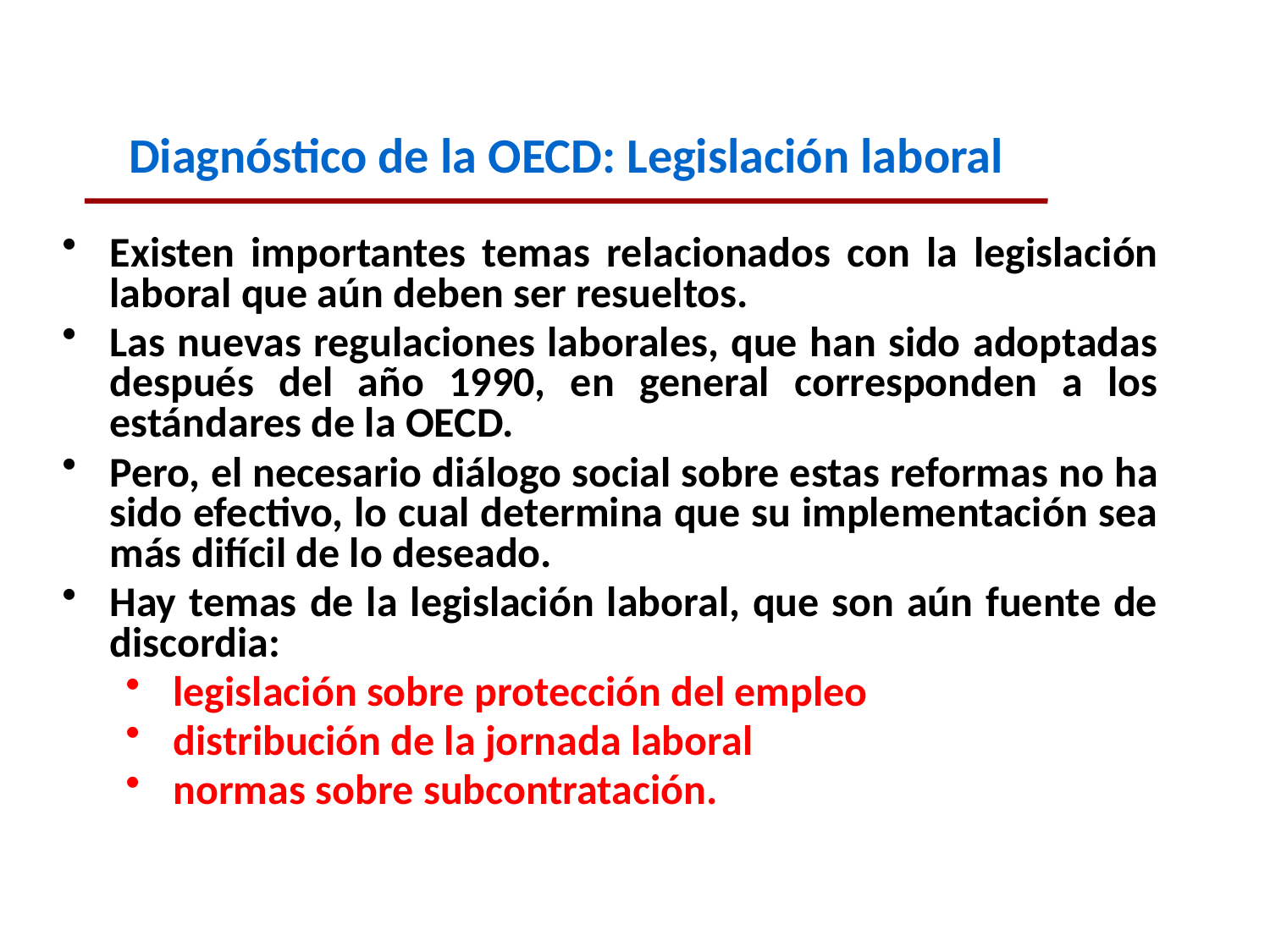

Diagnóstico de la OECD: Legislación laboral

Existen importantes temas relacionados con la legislación laboral que aún deben ser resueltos.
Las nuevas regulaciones laborales, que han sido adoptadas después del año 1990, en general corresponden a los estándares de la OECD.
Pero, el necesario diálogo social sobre estas reformas no ha sido efectivo, lo cual determina que su implementación sea más difícil de lo deseado.
Hay temas de la legislación laboral, que son aún fuente de discordia:
legislación sobre protección del empleo
distribución de la jornada laboral
normas sobre subcontratación.